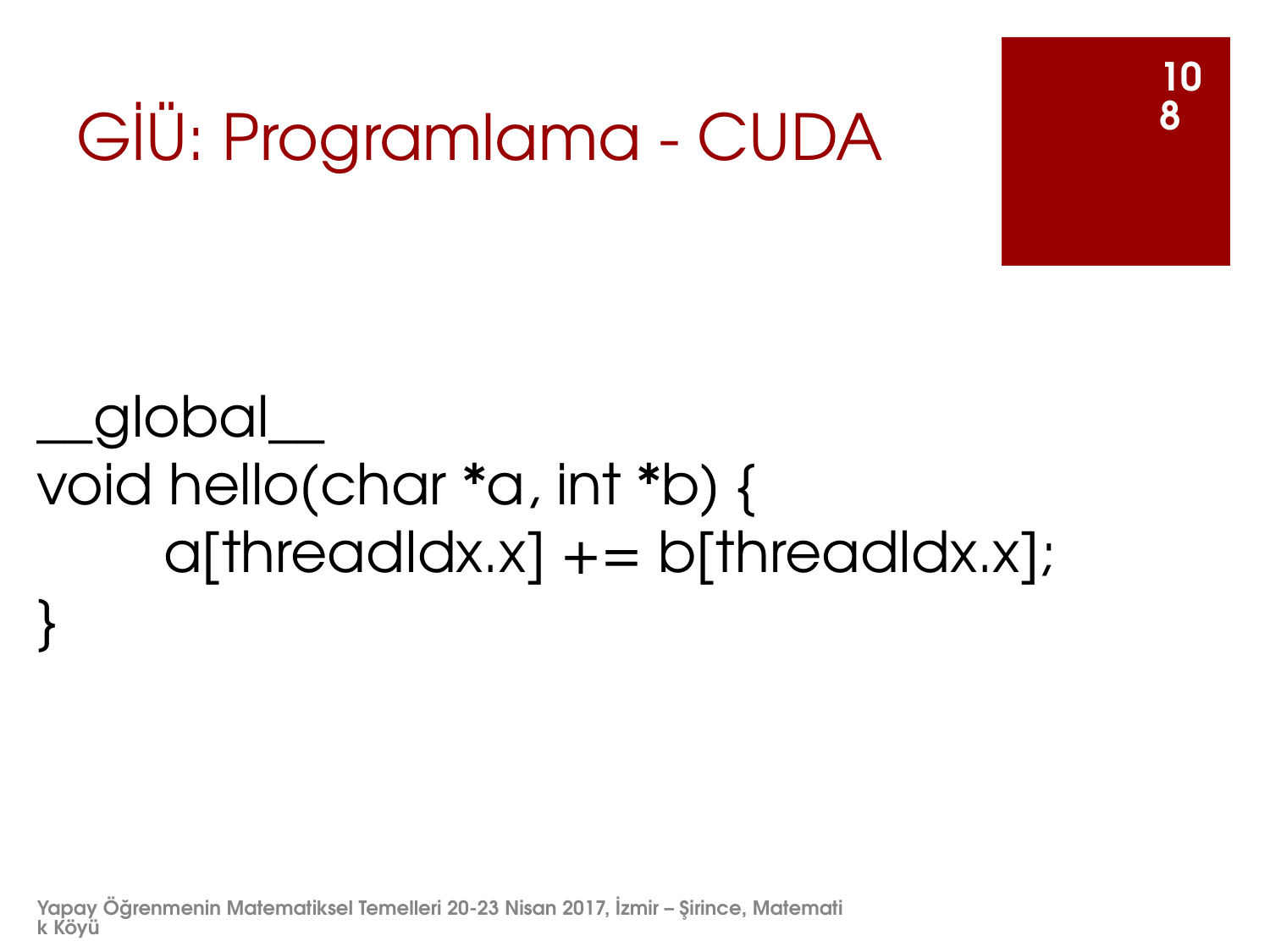

# GİÜ: Programlama - CUDA
108

__global__
void hello(char *a, int *b) {
	a[threadIdx.x] += b[threadIdx.x];
}

Yapay Öğrenmenin Matematiksel Temelleri 20-23 Nisan 2017, İzmir – Şirince, Matematik Köyü